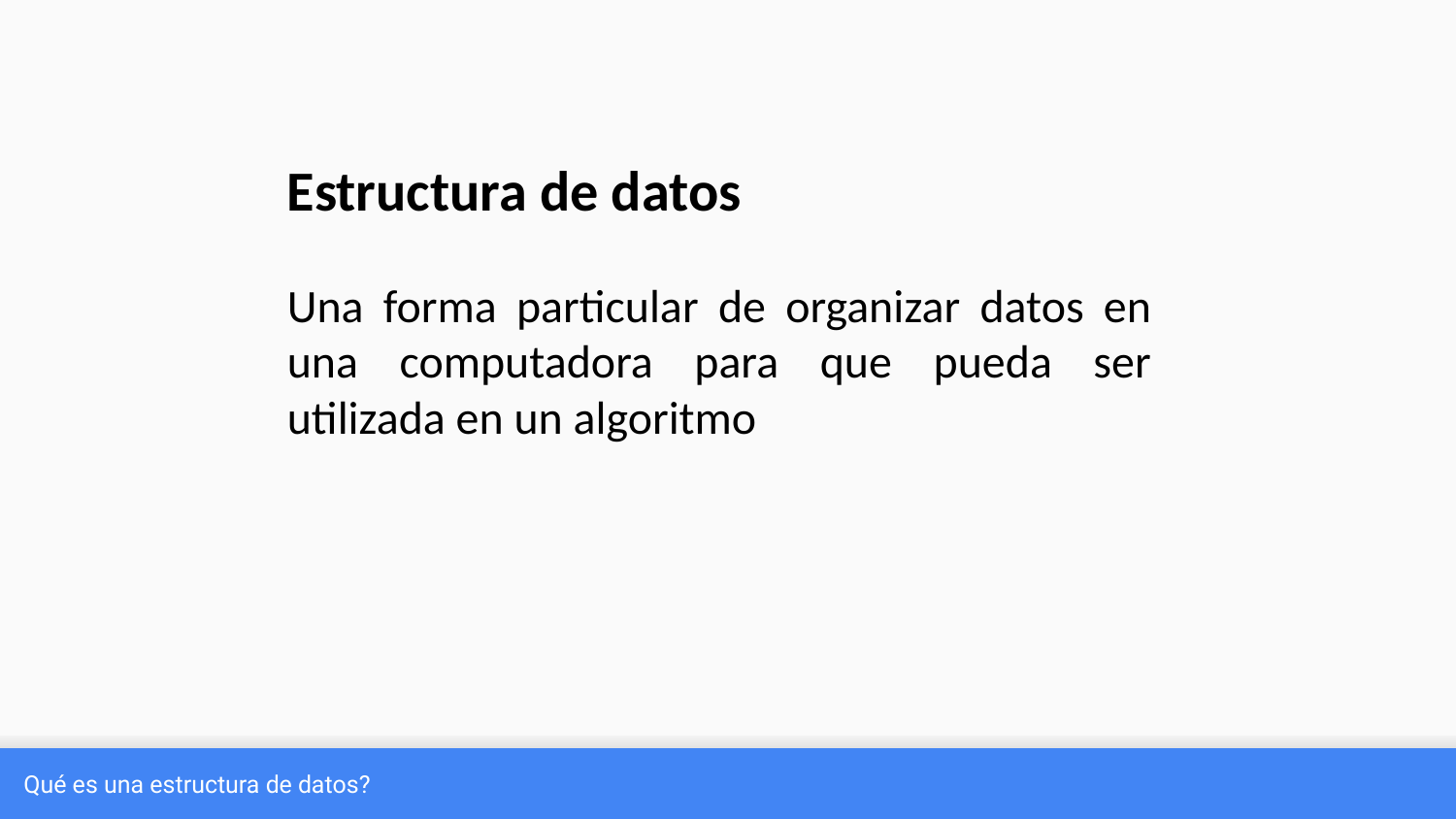

Estructura de datos

Una forma particular de organizar datos en una computadora para que pueda ser utilizada en un algoritmo
Qué es una estructura de datos?